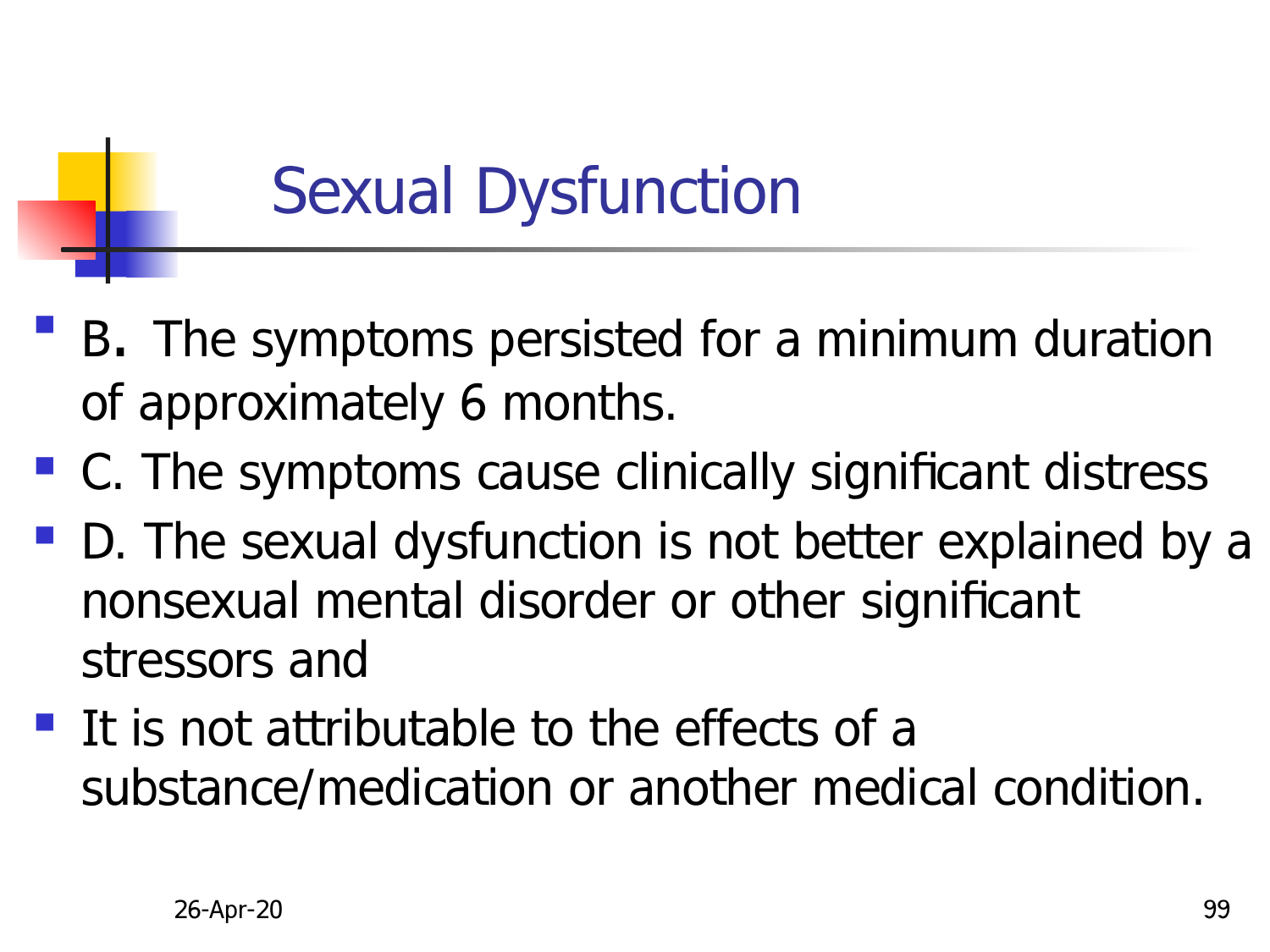

# Sexual Dysfunction
B. The symptoms persisted for a minimum duration of approximately 6 months.
C. The symptoms cause clinically significant distress
D. The sexual dysfunction is not better explained by a nonsexual mental disorder or other significant stressors and
It is not attributable to the effects of a substance/medication or another medical condition.

26-Apr-20
99